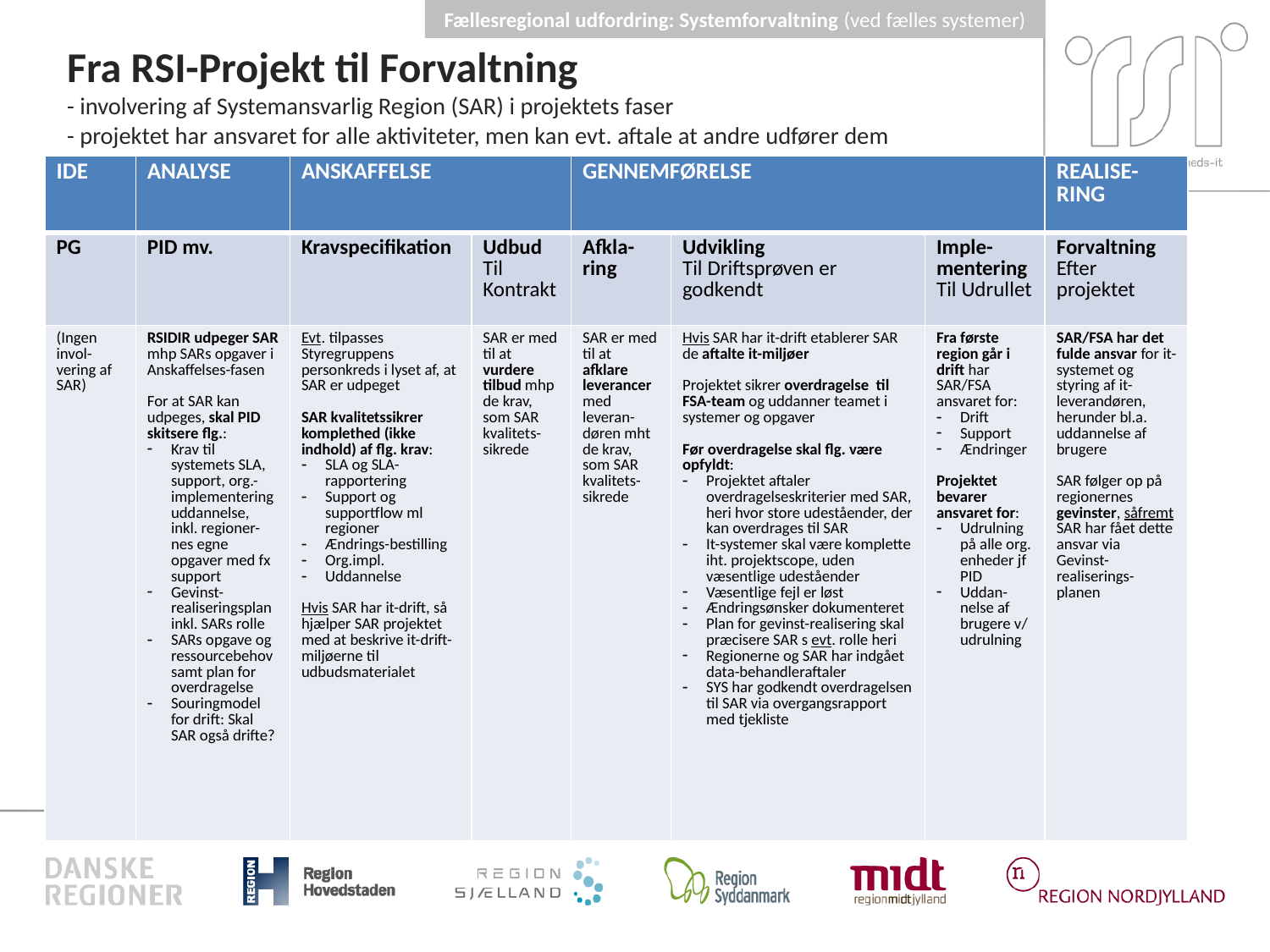

Fællesregional udfordring: Systemforvaltning (ved fælles systemer)
# Fra RSI-Projekt til Forvaltning - involvering af Systemansvarlig Region (SAR) i projektets faser - projektet har ansvaret for alle aktiviteter, men kan evt. aftale at andre udfører dem
| IDE | ANALYSE | ANSKAFFELSE |  | GENNEMFØRELSE |  |  | REALISE-RING |
| --- | --- | --- | --- | --- | --- | --- | --- |
| PG | PID mv. | Kravspecifikation | Udbud Til Kontrakt | Afkla-ring | Udvikling Til Driftsprøven er godkendt | Imple-mentering Til Udrullet | Forvaltning Efter projektet |
| (Ingen invol-vering af SAR) | RSIDIR udpeger SAR mhp SARs opgaver i Anskaffelses-fasen For at SAR kan udpeges, skal PID skitsere flg.: Krav til systemets SLA, support, org.- implementeringuddannelse, inkl. regioner-nes egne opgaver med fx support Gevinst-realiseringsplan inkl. SARs rolle SARs opgave og ressourcebehov samt plan for overdragelse Souringmodel for drift: Skal SAR også drifte? | Evt. tilpasses Styregruppens personkreds i lyset af, at SAR er udpeget SAR kvalitetssikrer komplethed (ikke indhold) af flg. krav: SLA og SLA-rapportering Support og supportflow ml regioner Ændrings-bestilling Org.impl. Uddannelse Hvis SAR har it-drift, så hjælper SAR projektet med at beskrive it-drift-miljøerne til udbudsmaterialet | SAR er med til at vurdere tilbud mhp de krav, som SAR kvalitets-sikrede | SAR er med til at afklare leverancer med leveran-døren mht de krav, som SAR kvalitets-sikrede | Hvis SAR har it-drift etablerer SAR de aftalte it-miljøer Projektet sikrer overdragelse til FSA-team og uddanner teamet i systemer og opgaver Før overdragelse skal flg. være opfyldt: Projektet aftaler overdragelseskriterier med SAR, heri hvor store udeståender, der kan overdrages til SAR It-systemer skal være komplette iht. projektscope, uden væsentlige udeståender Væsentlige fejl er løst Ændringsønsker dokumenteret Plan for gevinst-realisering skal præcisere SAR s evt. rolle heri Regionerne og SAR har indgået data-behandleraftaler SYS har godkendt overdragelsen til SAR via overgangsrapport med tjekliste | Fra første region går i drift har SAR/FSA ansvaret for: Drift Support Ændringer Projektet bevarer ansvaret for: Udrulning på alle org. enheder jf PID Uddan-nelse af brugere v/ udrulning | SAR/FSA har det fulde ansvar for it-systemet og styring af it-leverandøren, herunder bl.a. uddannelse af brugere SAR følger op på regionernes gevinster, såfremt SAR har fået dette ansvar via Gevinst-realiserings-planen |